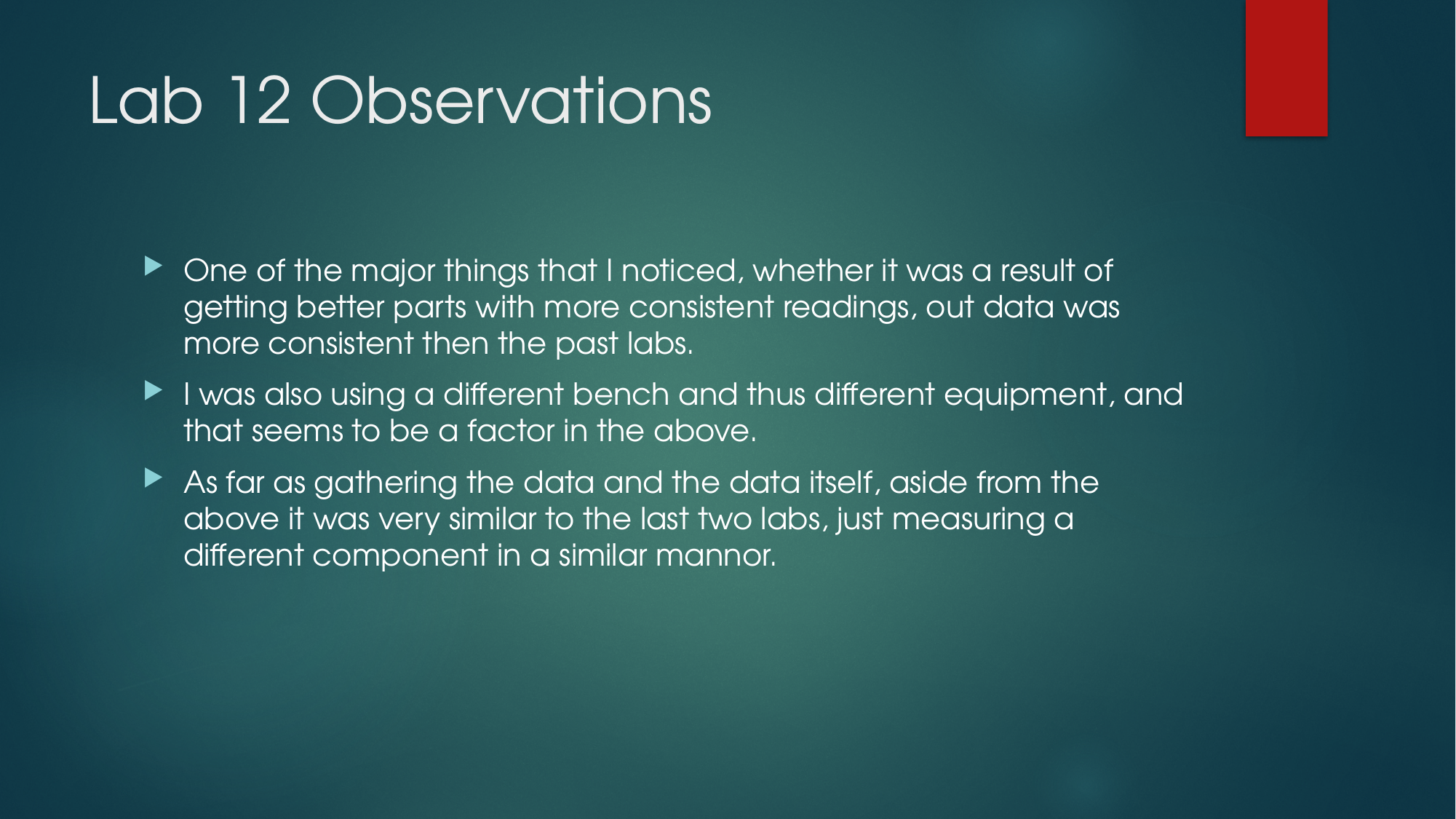

# Lab 12 Observations
One of the major things that I noticed, whether it was a result of getting better parts with more consistent readings, out data was more consistent then the past labs.
I was also using a different bench and thus different equipment, and that seems to be a factor in the above.
As far as gathering the data and the data itself, aside from the above it was very similar to the last two labs, just measuring a different component in a similar mannor.